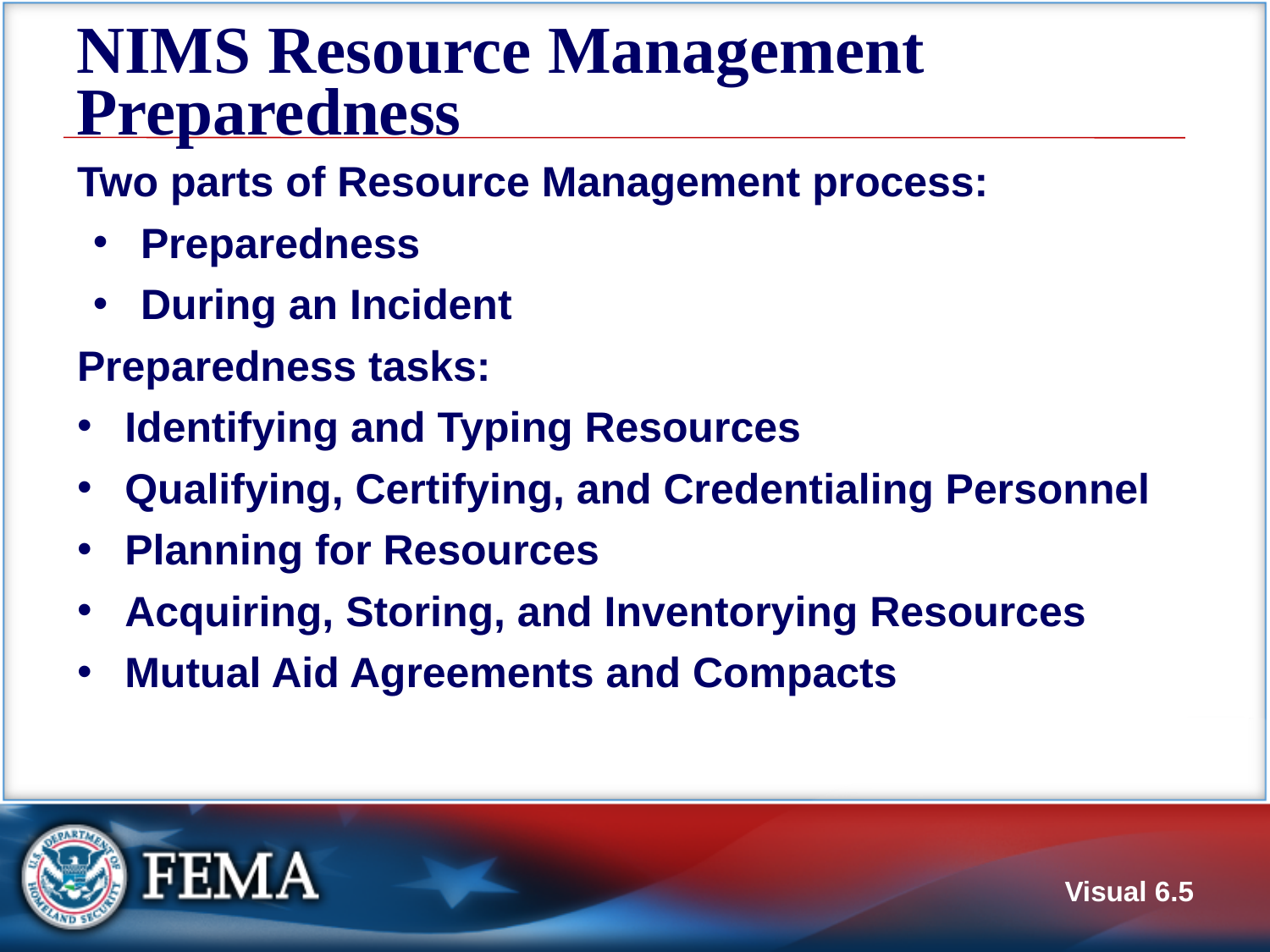

# NIMS Resource Management Preparedness
Two parts of Resource Management process:
Preparedness
During an Incident
Preparedness tasks:
Identifying and Typing Resources
Qualifying, Certifying, and Credentialing Personnel
Planning for Resources
Acquiring, Storing, and Inventorying Resources
Mutual Aid Agreements and Compacts
Visual 6.5